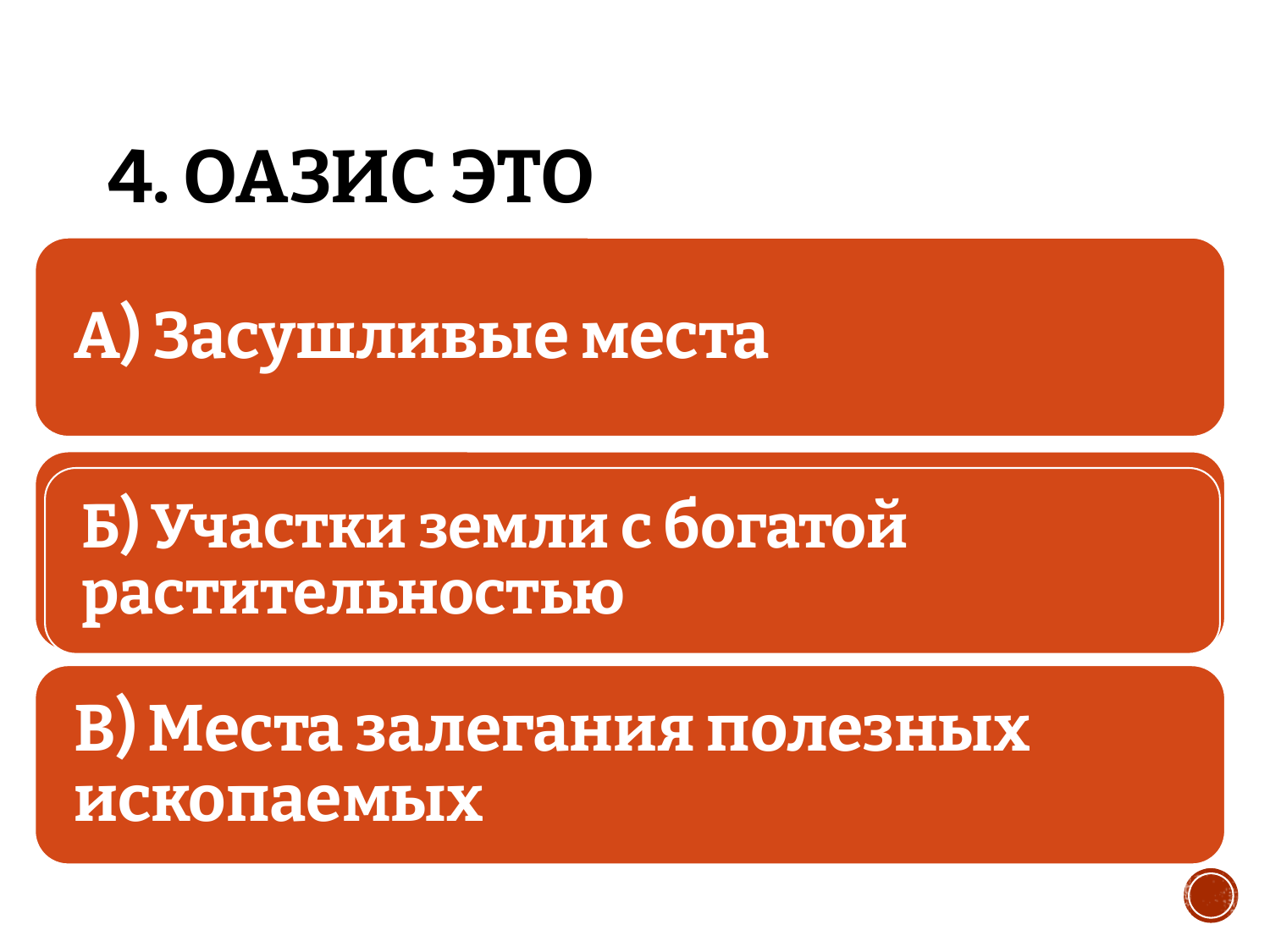

# 4. Оазис это
А) Засушливые места
Б) Участки земли с богатой растительностью
В) Места залегания полезных ископаемых
Б) Участки земли с богатой растительностью